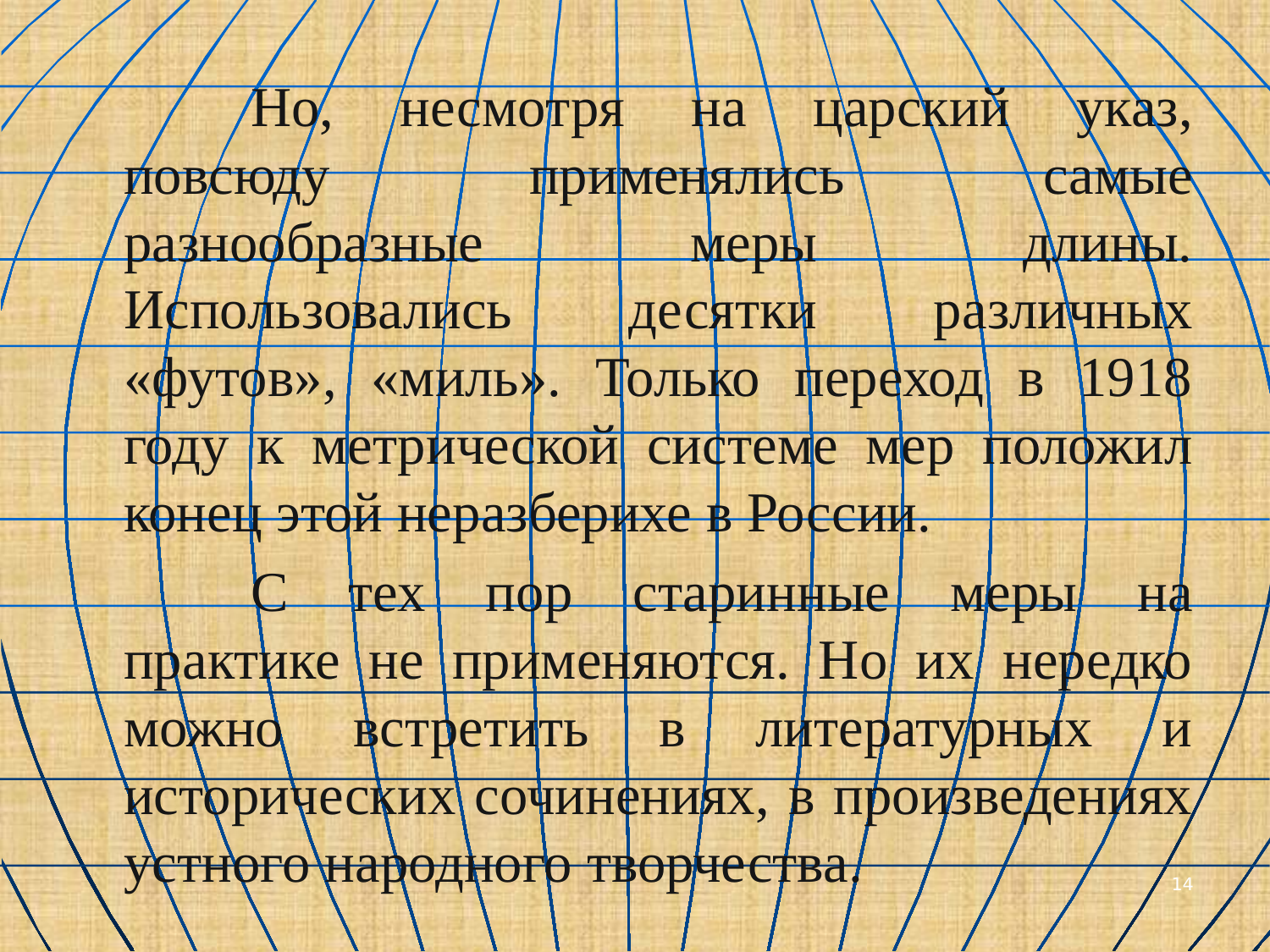

Но, несмотря на царский указ, повсюду применялись самые разнообразные меры длины. Использовались десятки различных «футов», «миль». Только переход в 1918 году к метрической системе мер положил конец этой неразберихе в России.
		С тех пор старинные меры на практике не применяются. Но их нередко можно встретить в литературных и исторических сочинениях, в произведениях устного народного творчества.
14